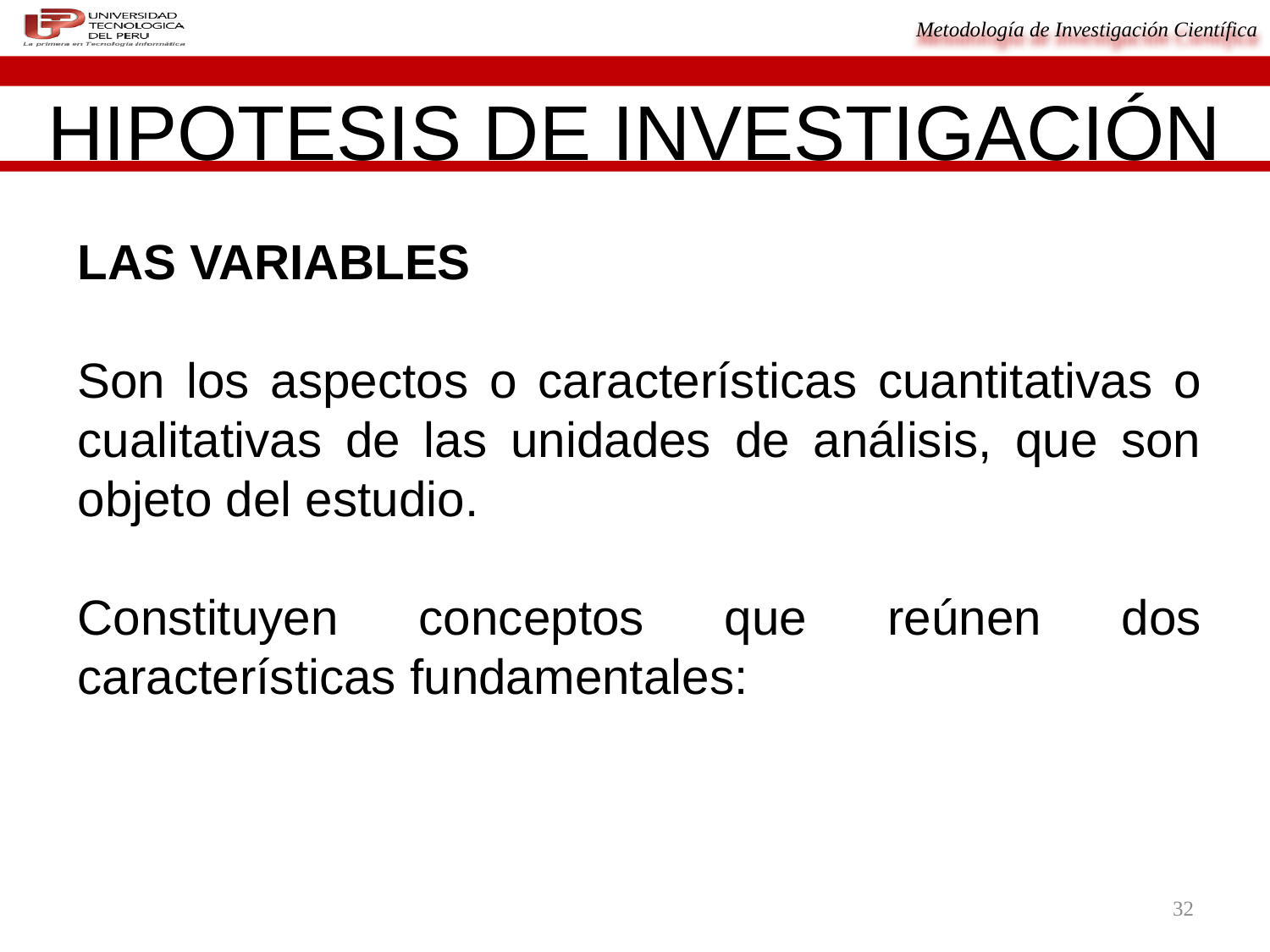

HIPOTESIS DE INVESTIGACIÓN
LAS VARIABLES

Son los aspectos o características cuantitativas o cualitativas de las unidades de análisis, que son objeto del estudio.

Constituyen conceptos que reúnen dos características fundamentales:
32